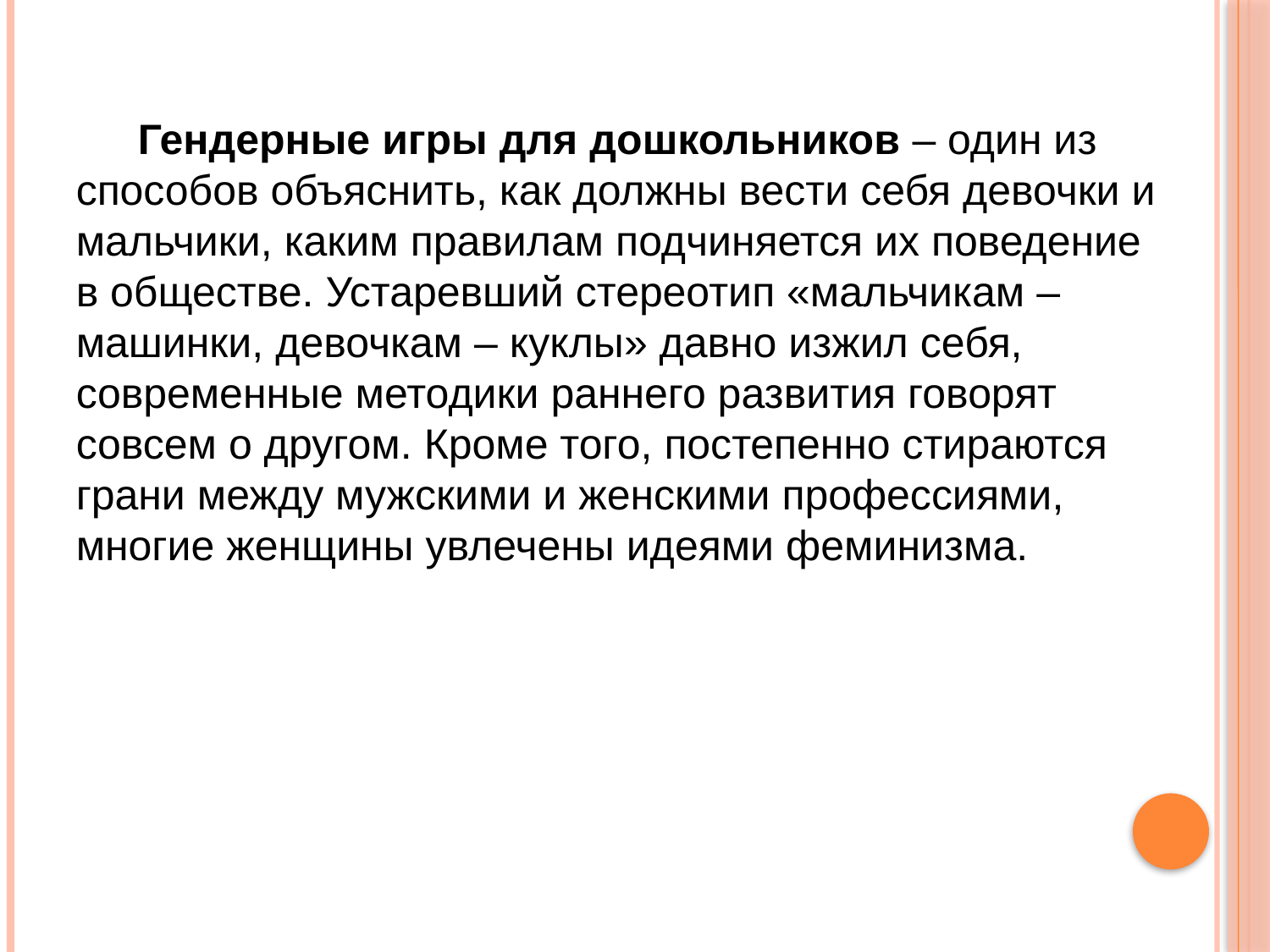

Гендерные игры для дошкольников – один из способов объяснить, как должны вести себя девочки и мальчики, каким правилам подчиняется их поведение в обществе. Устаревший стереотип «мальчикам – машинки, девочкам – куклы» давно изжил себя, современные методики раннего развития говорят совсем о другом. Кроме того, постепенно стираются грани между мужскими и женскими профессиями, многие женщины увлечены идеями феминизма.